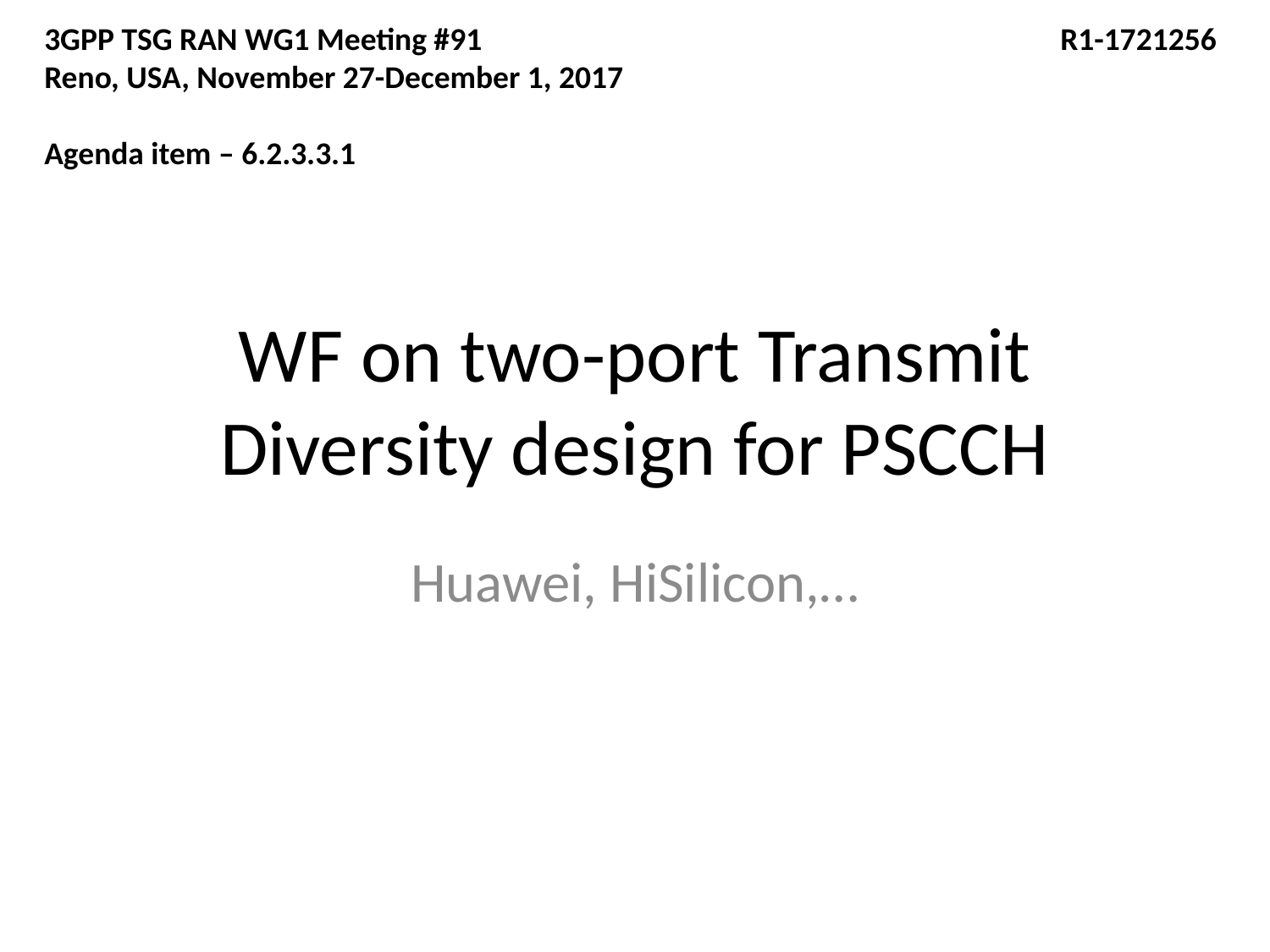

3GPP TSG RAN WG1 Meeting #91					R1-1721256
Reno, USA, November 27-December 1, 2017

Agenda item – 6.2.3.3.1
# WF on two-port Transmit Diversity design for PSCCH
Huawei, HiSilicon,…